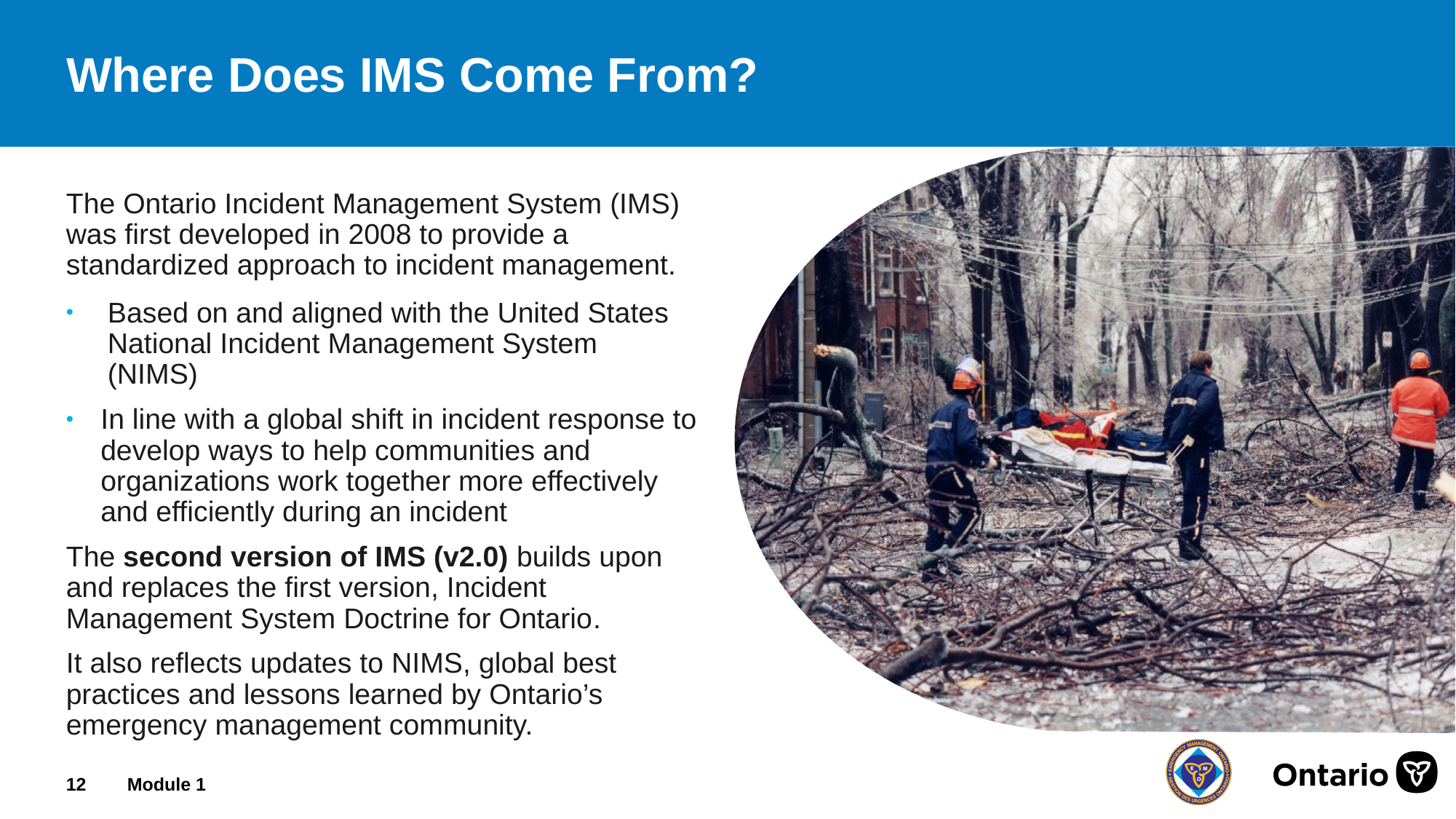

# Where Does IMS Come From?

The Ontario Incident Management System (IMS) was first developed in 2008 to provide a standardized approach to incident management.
Based on and aligned with the United States National Incident Management System (NIMS)
In line with a global shift in incident response to develop ways to help communities and organizations work together more effectively and efficiently during an incident
The second version of IMS (v2.0) builds upon and replaces the first version, Incident Management System Doctrine for Ontario.
It also reflects updates to NIMS, global best practices and lessons learned by Ontario’s emergency management community.

12
Module 1